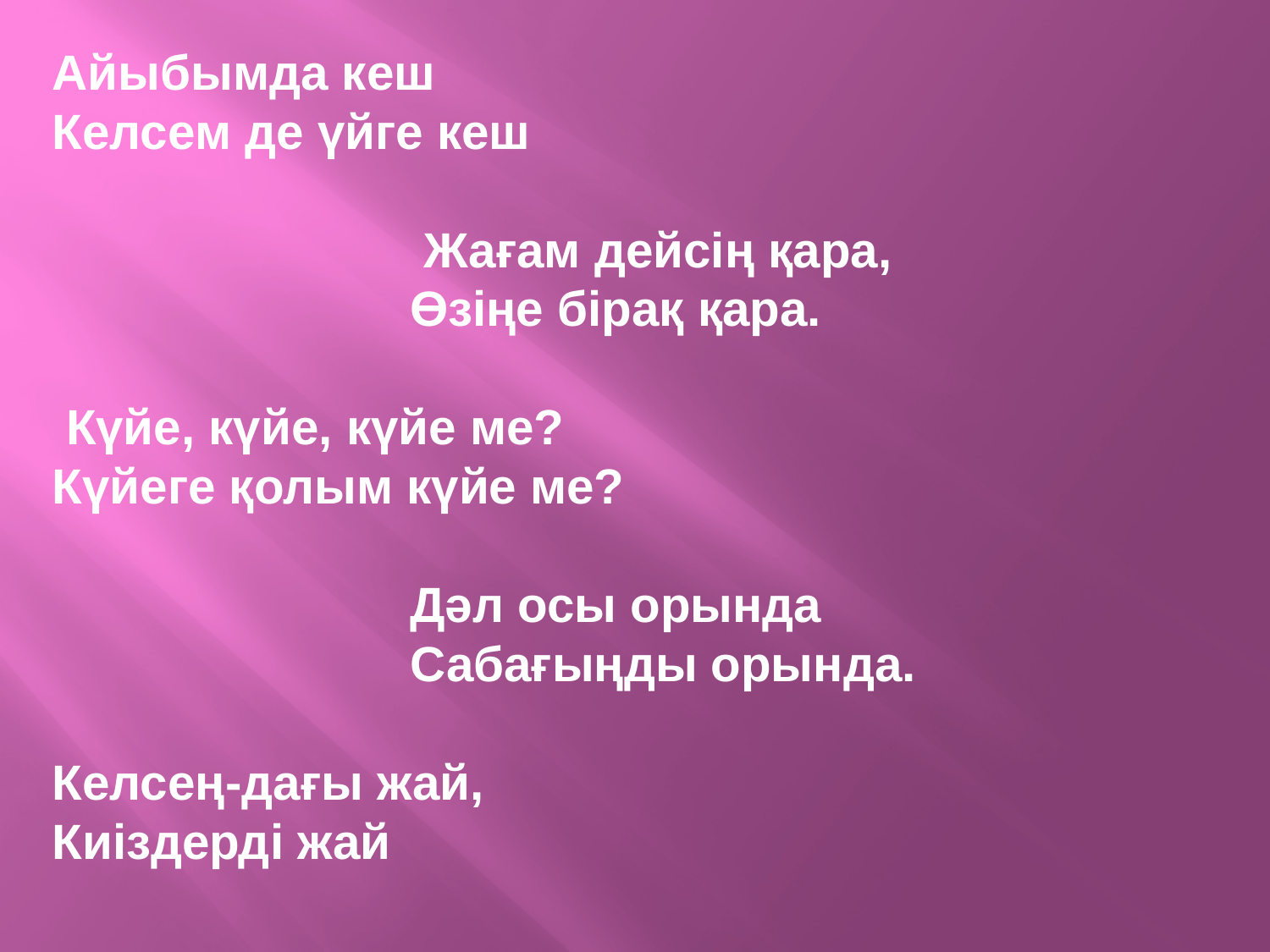

Айыбымда кеш
Келсем де үйге кеш

                           Жағам дейсің қара,
                          Өзіңе бірақ қара.

 Күйе, күйе, күйе ме?
Күйеге қолым күйе ме?

                          Дәл осы орында
                          Сабағыңды орында.

Келсең-дағы жай,
Киіздерді жай